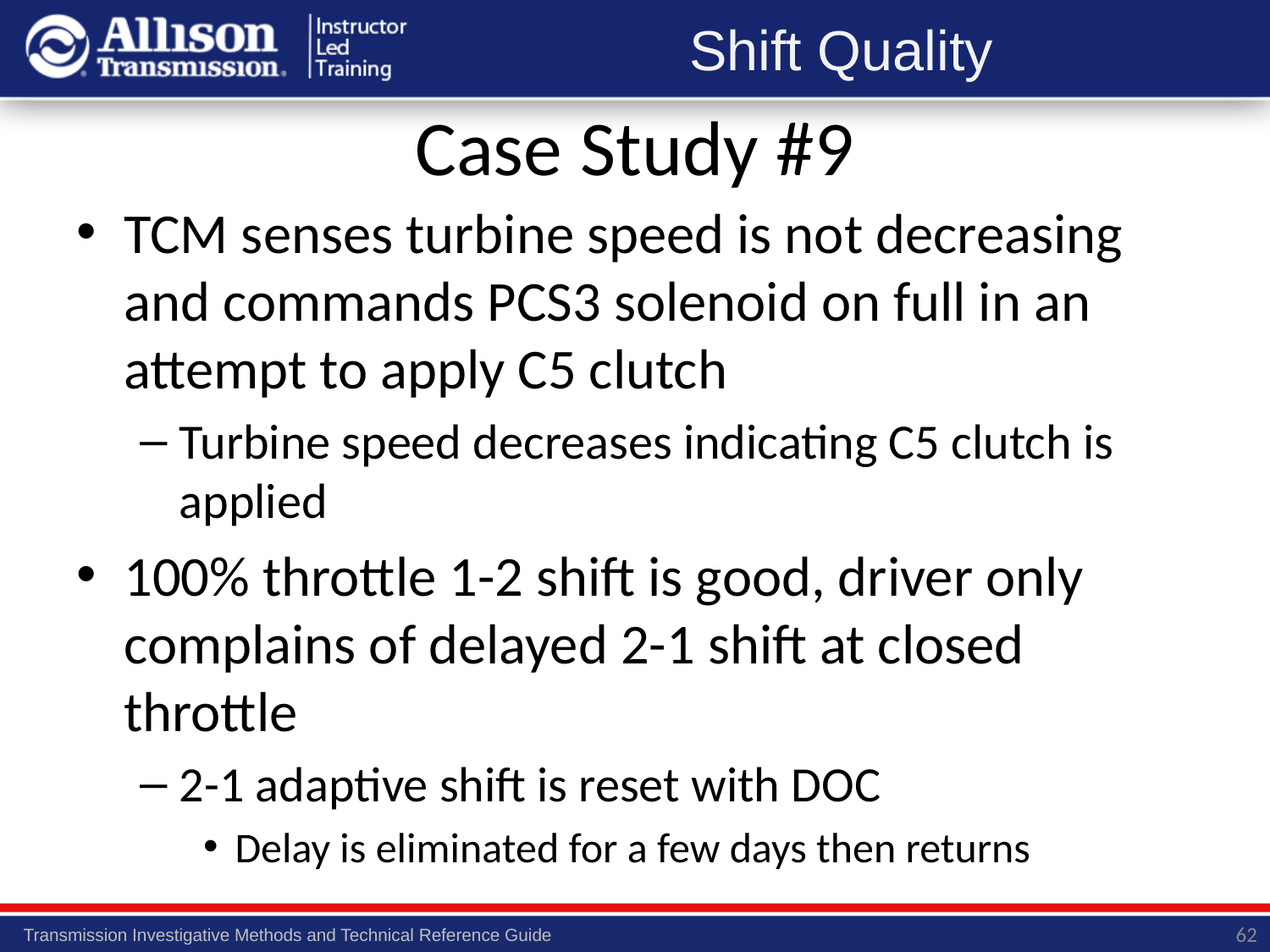

# Case Study #9
TCM senses turbine speed is not decreasing and commands PCS3 solenoid on full in an attempt to apply C5 clutch
Turbine speed decreases indicating C5 clutch is applied
100% throttle 1-2 shift is good, driver only complains of delayed 2-1 shift at closed throttle
2-1 adaptive shift is reset with DOC
Delay is eliminated for a few days then returns
62